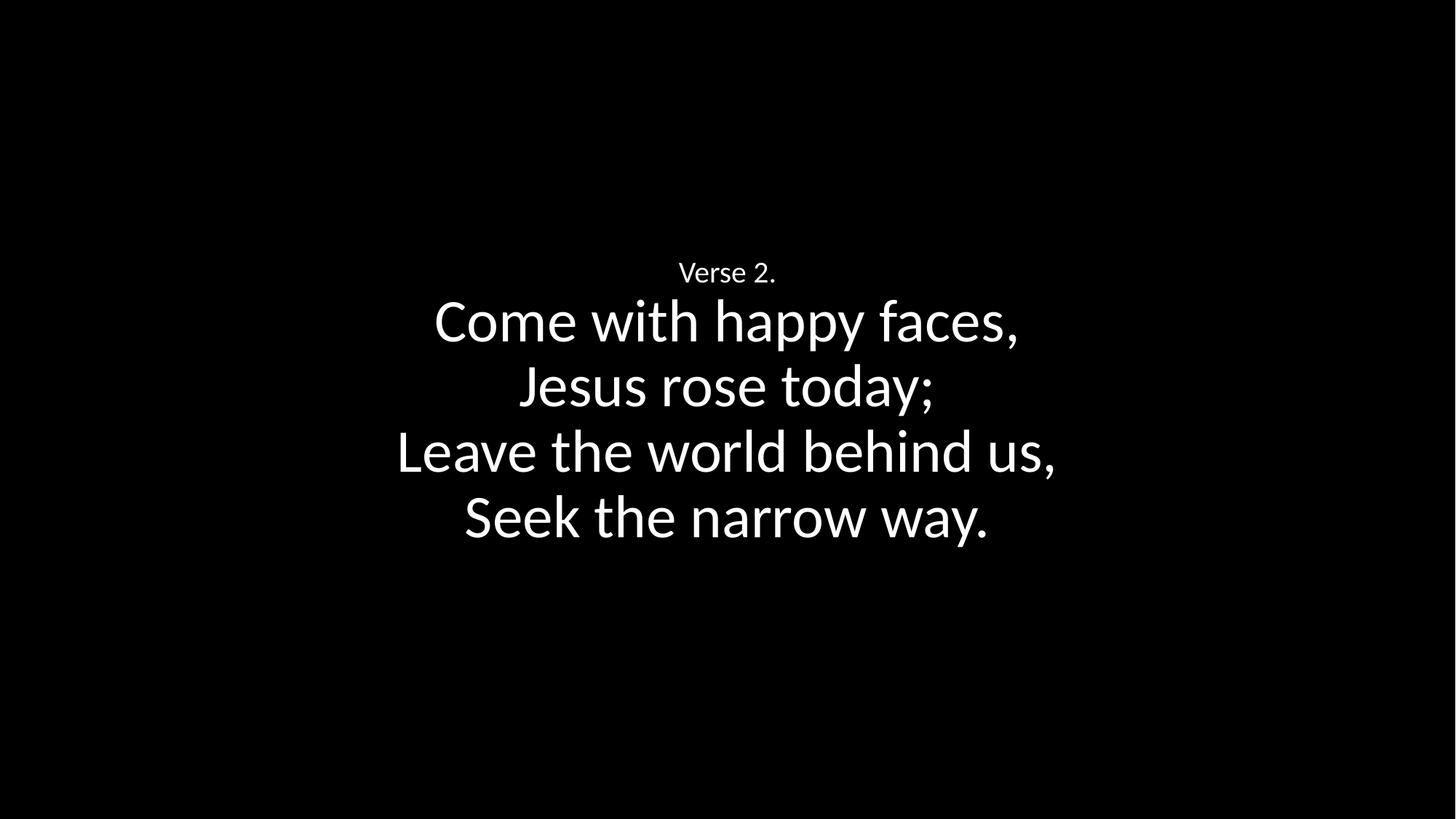

Verse 2.
Come with happy faces,
Jesus rose today;
Leave the world behind us,
Seek the narrow way.